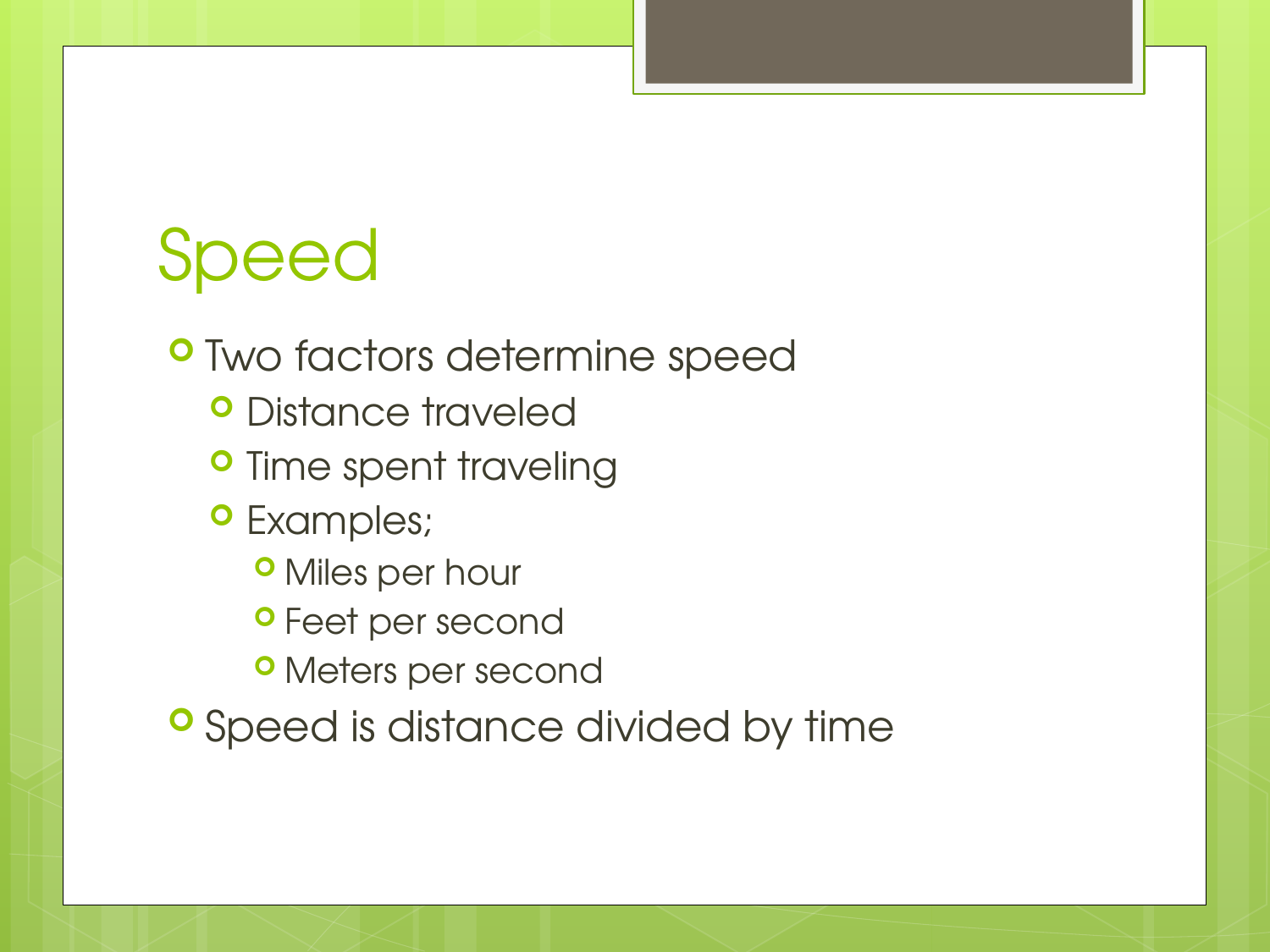

# Speed
Two factors determine speed
Distance traveled
Time spent traveling
Examples;
Miles per hour
Feet per second
Meters per second
Speed is distance divided by time